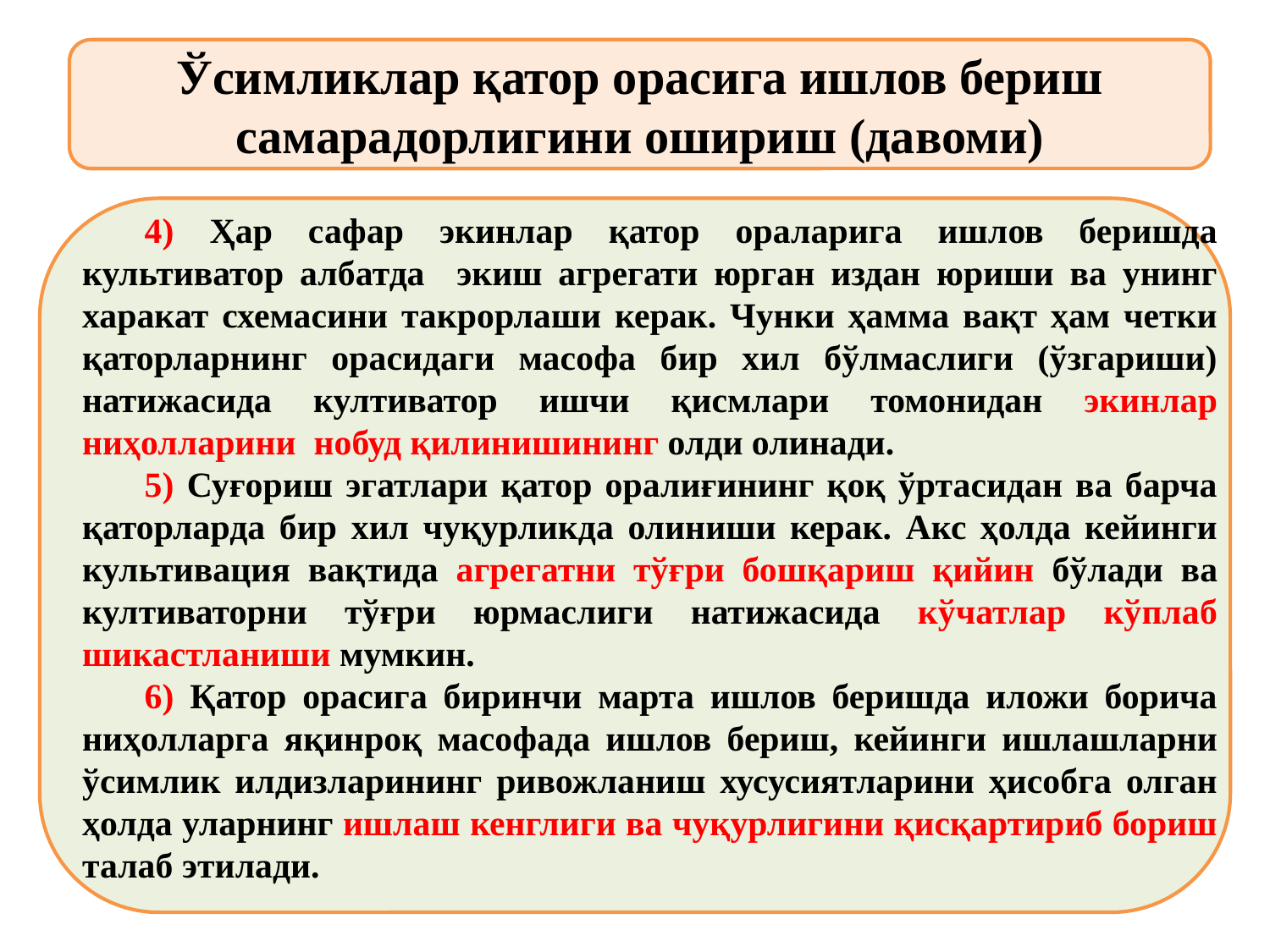

Ўсимликлар қатор орасига ишлов бериш самарадорлигини ошириш (давоми)

4) Ҳар сафар экинлар қатор ораларига ишлов беришда культиватор албатда  экиш агрегати юрган издан юриши ва унинг харакат схемасини такрорлаши керак. Чунки ҳамма вақт ҳам четки қаторларнинг орасидаги масофа бир хил бўлмаслиги (ўзгариши) натижасида култиватор ишчи қисмлари томонидан экинлар ниҳолларини  нобуд қилинишининг олди олинади.
5) Суғориш эгатлари қатор оралиғининг қоқ ўртасидан ва барча қаторларда бир хил чуқурликда олиниши керак. Акс ҳолда кейинги культивация вақтида агрегатни тўғри бошқариш қийин бўлади ва култиваторни тўғри юрмаслиги натижасида кўчатлар кўплаб шикастланиши мумкин.
6) Қатор орасига биринчи марта ишлов беришда иложи борича ниҳолларга яқинроқ масофада ишлов бериш, кейинги ишлашларни ўсимлик илдизларининг ривожланиш хусусиятларини ҳисобга олган ҳолда уларнинг ишлаш кенглиги ва чуқурлигини қисқартириб бориш талаб этилади.